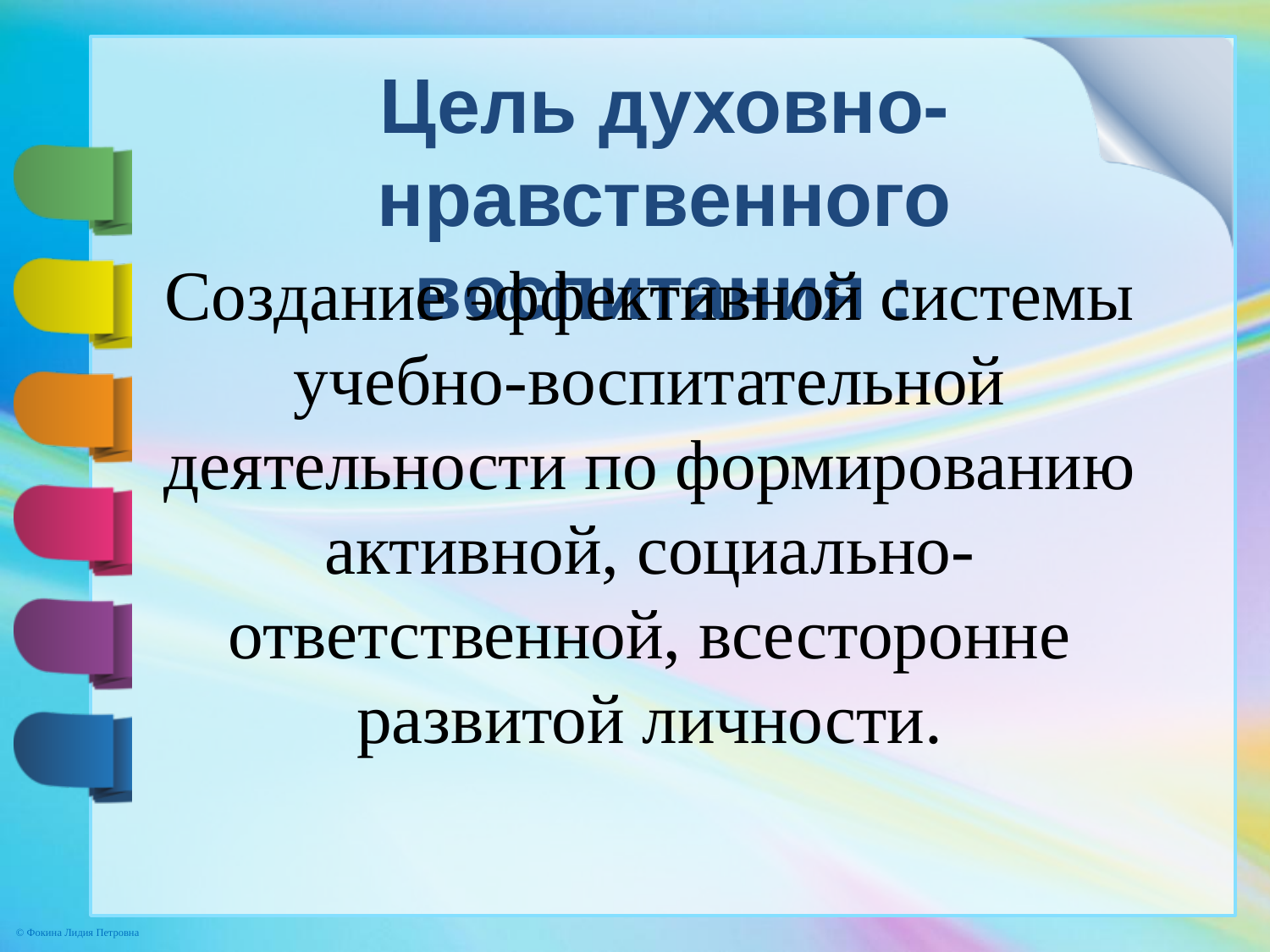

Цель духовно-нравственного воспитания :

Создание эффективной системы учебно-воспитательной деятельности по формированию активной, социально-ответственной, всесторонне развитой личности.